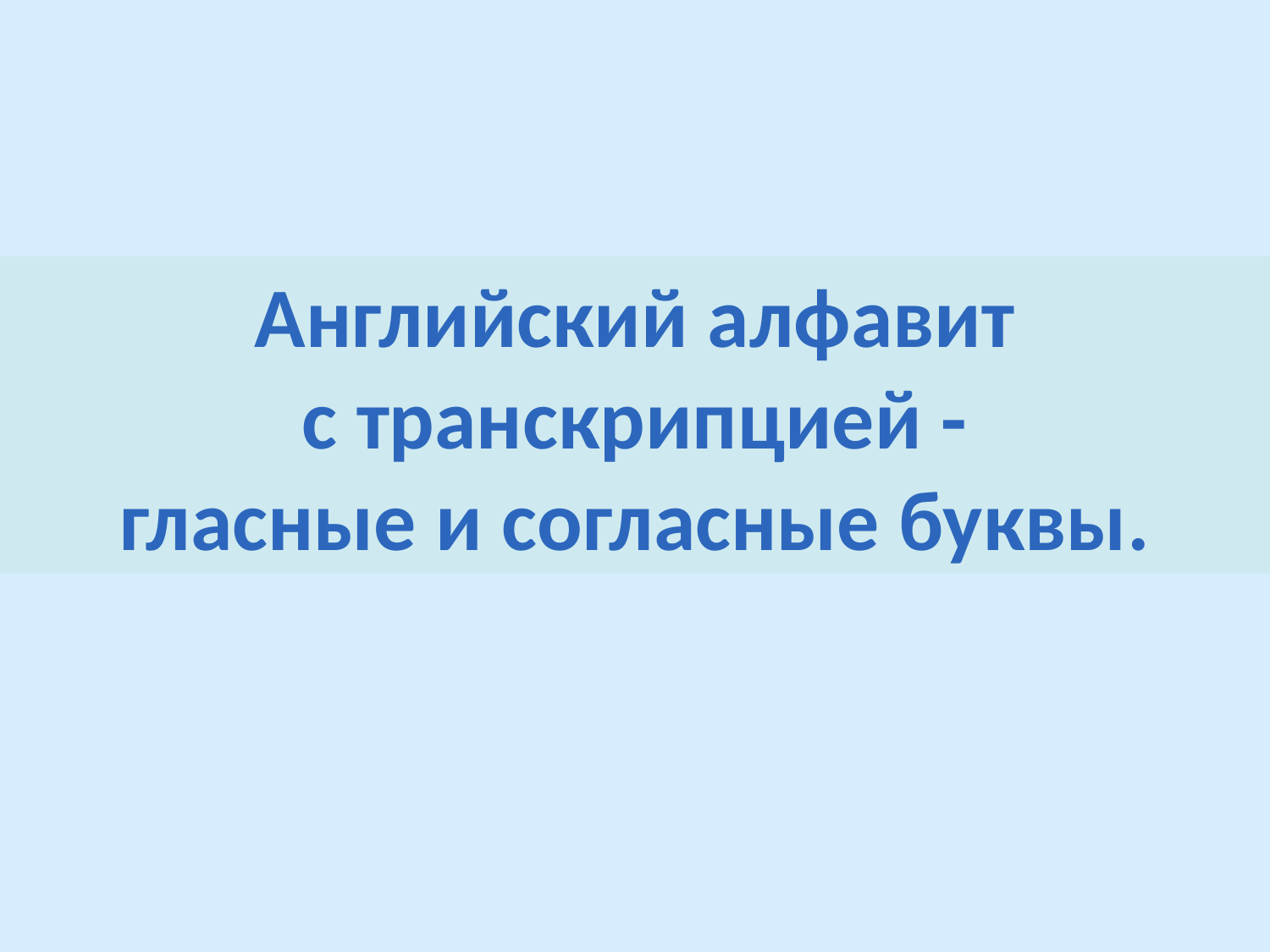

Английский алфавит
с транскрипцией -
гласные и согласные буквы.